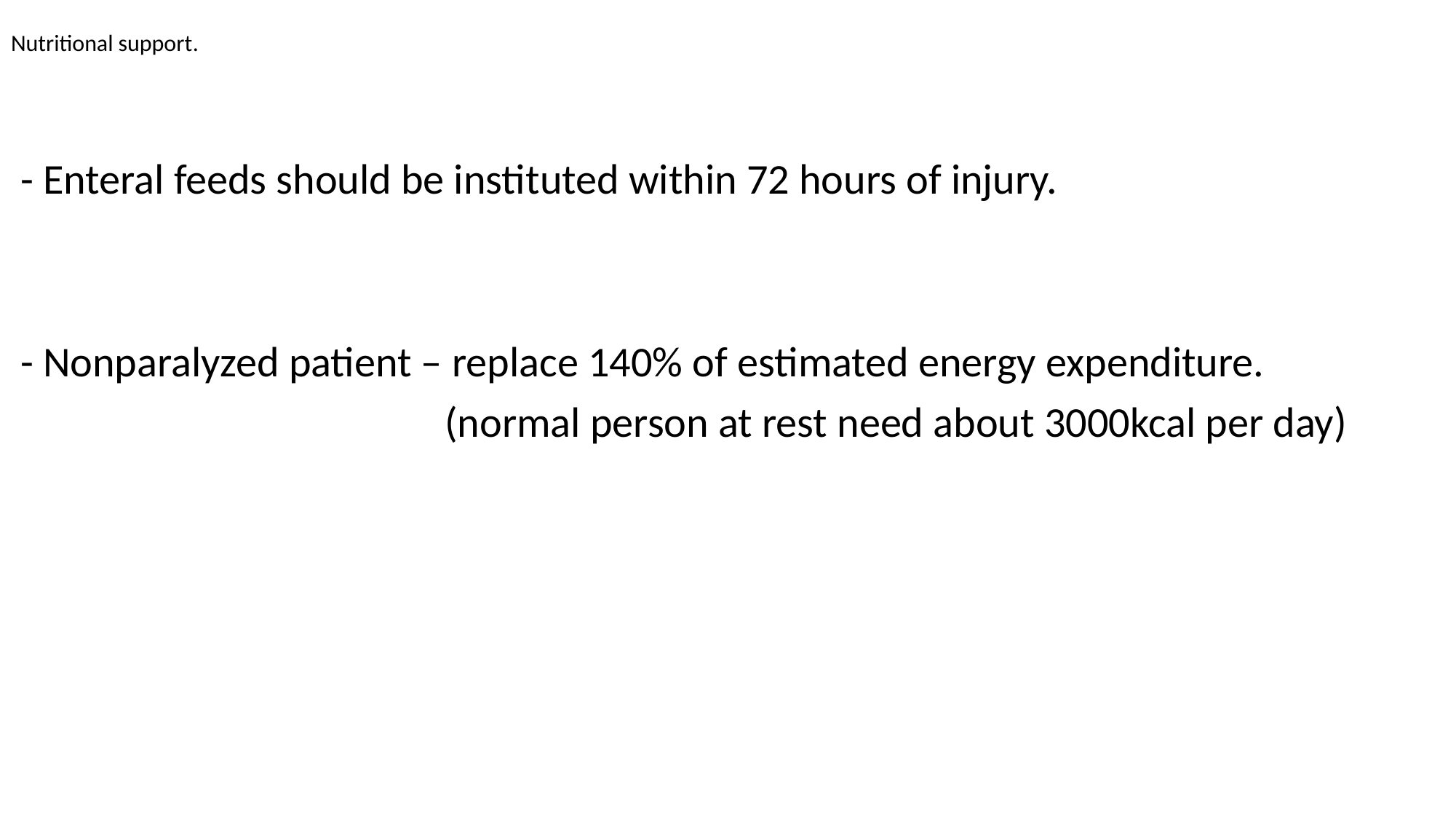

# Nutritional support.

 - Enteral feeds should be instituted within 72 hours of injury.

 - Nonparalyzed patient – replace 140% of estimated energy expenditure.
                                             (normal person at rest need about 3000kcal per day)